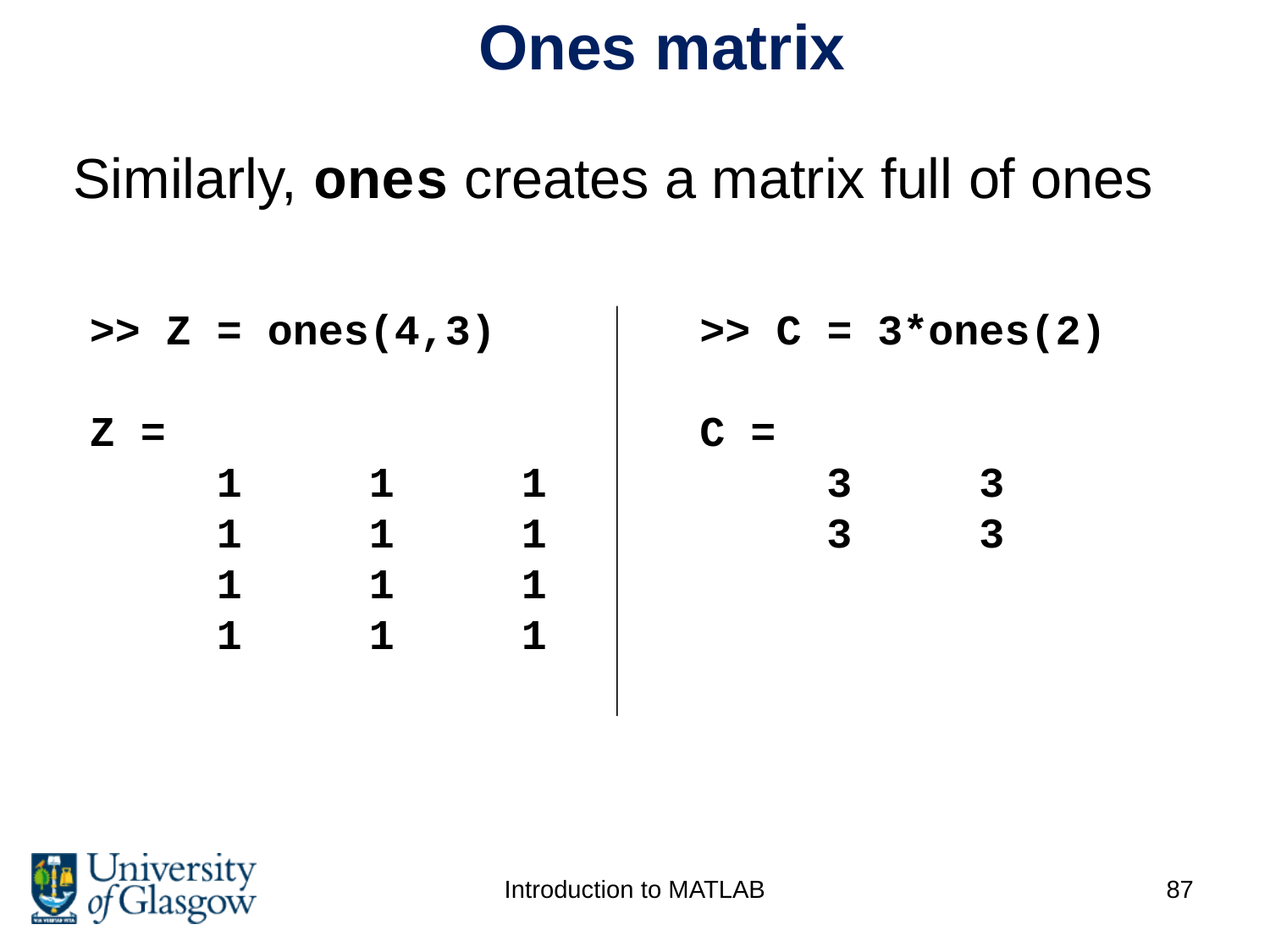

# Ones matrix
Similarly, ones creates a matrix full of ones
>> Z = ones(4,3)

Z =
     1     1     1
     1     1     1
     1     1     1
     1     1     1
>> C = 3*ones(2)

C =
     3     3
     3     3

Introduction to MATLAB
87